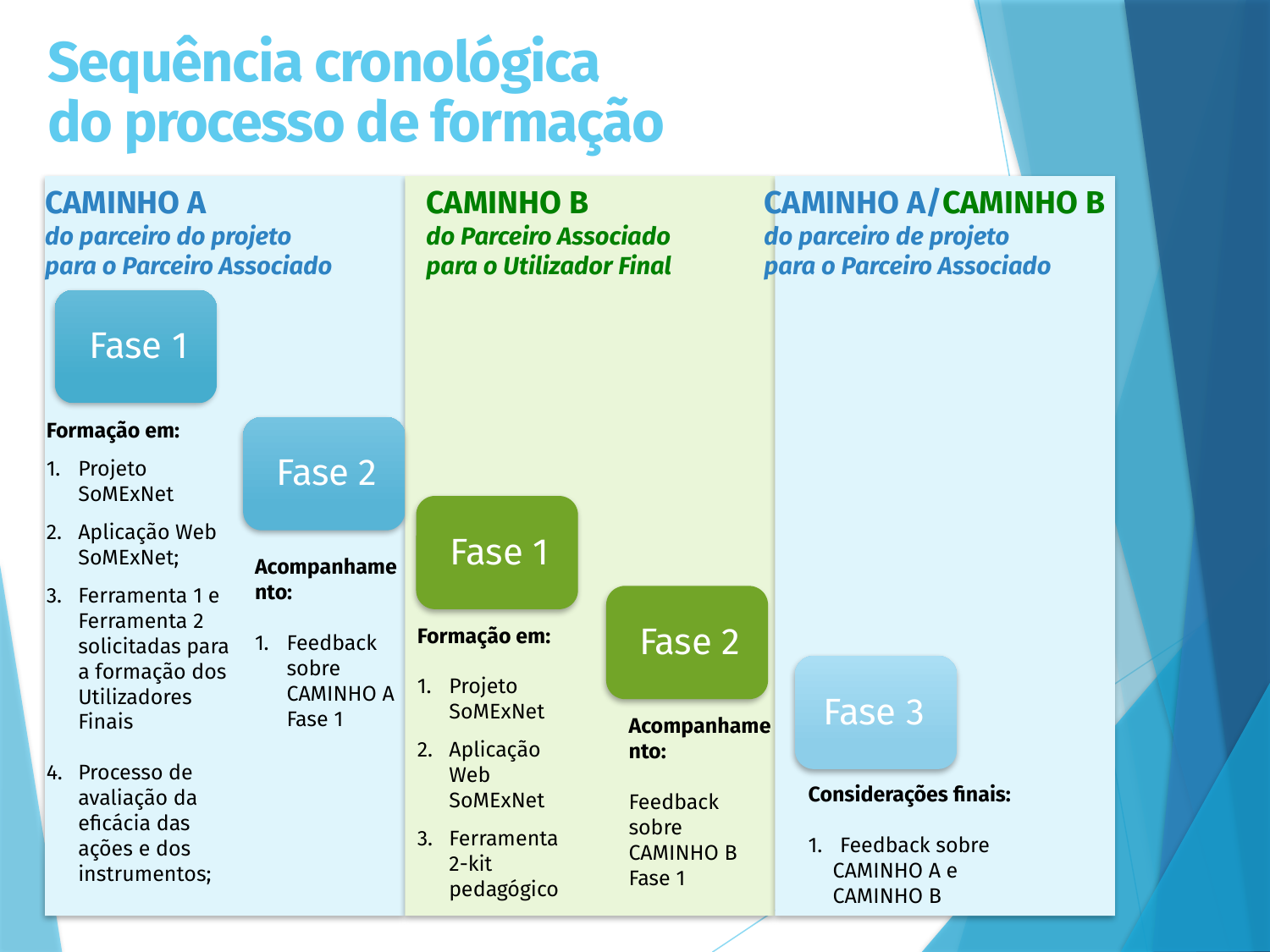

# Sequência cronológica do processo de formação

CAMINHO A
do parceiro do projeto
para o Parceiro Associado

CAMINHO B
do Parceiro Associado
para o Utilizador Final

CAMINHO A/CAMINHO B
do parceiro de projeto
para o Parceiro Associado
Fase 1
Fase 2
Fase 1
Fase 2
Fase 3
Formação em:

Projeto SoMExNet

Aplicação Web SoMExNet;

Ferramenta 1 e Ferramenta 2 solicitadas para a formação dos Utilizadores Finais

Processo de avaliação da eficácia das ações e dos instrumentos;
Acompanhamento:

Feedback sobre CAMINHO A Fase 1
Formação em:

Projeto SoMExNet

Aplicação Web SoMExNet

Ferramenta 2-kit pedagógico

Acompanhamento:

Feedback sobre CAMINHO B Fase 1
Considerações finais:

Feedback sobre
CAMINHO A e CAMINHO B